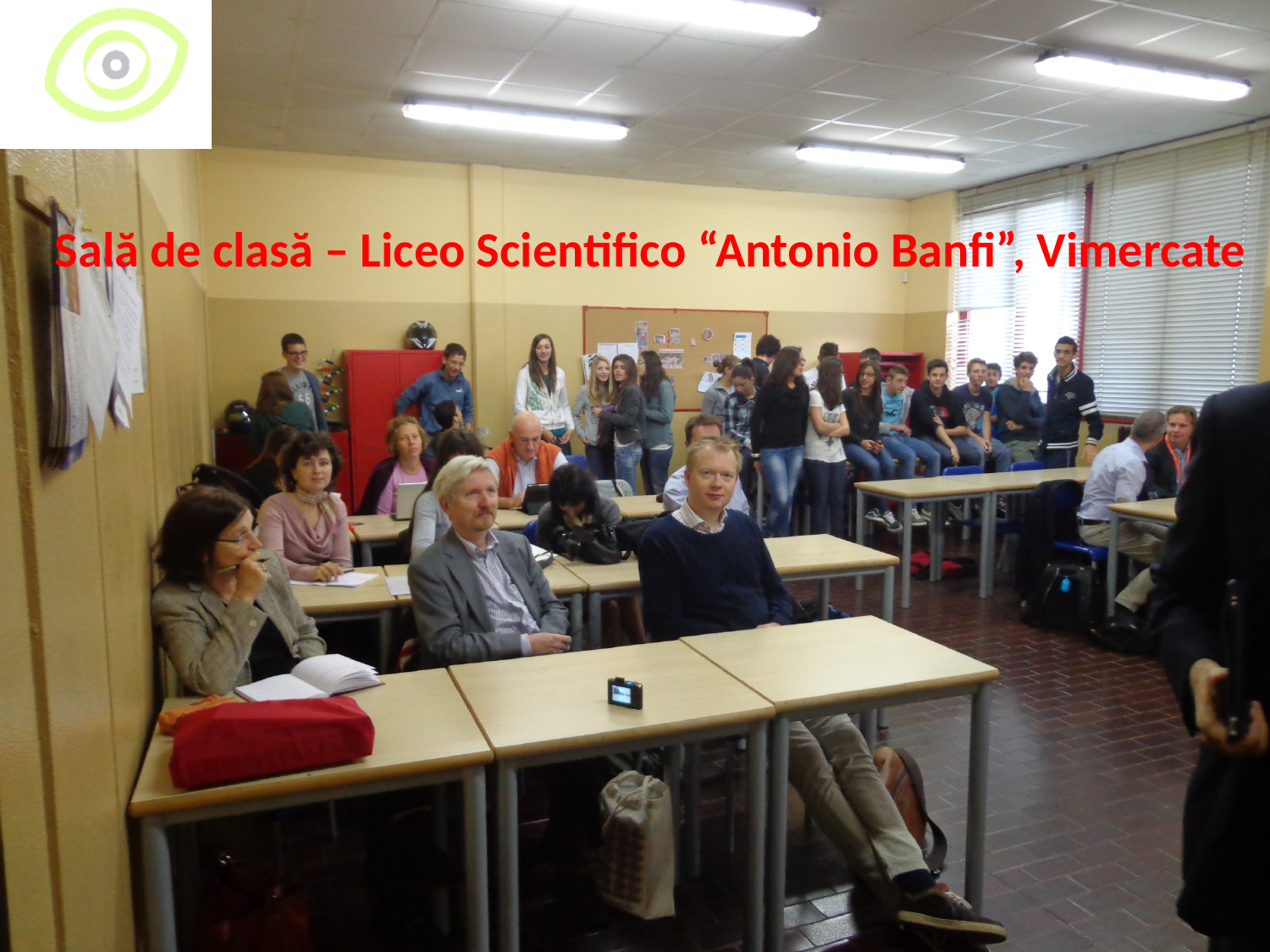

Sală de clasă – Liceo Scientifico “Antonio Banfi”, Vimercate